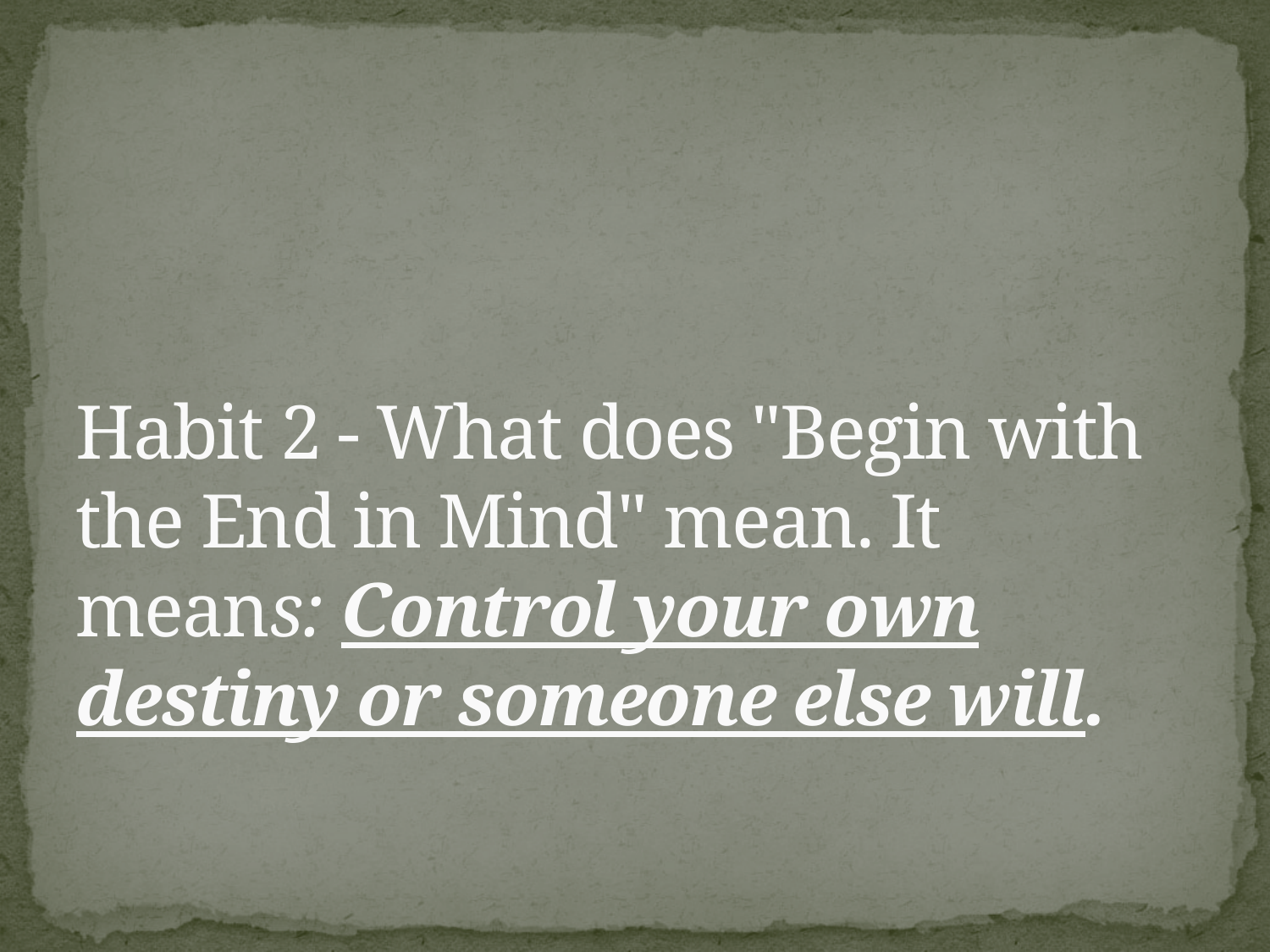

# Habit 2 - What does "Begin with the End in Mind" mean. It means: Control your own destiny or someone else will.